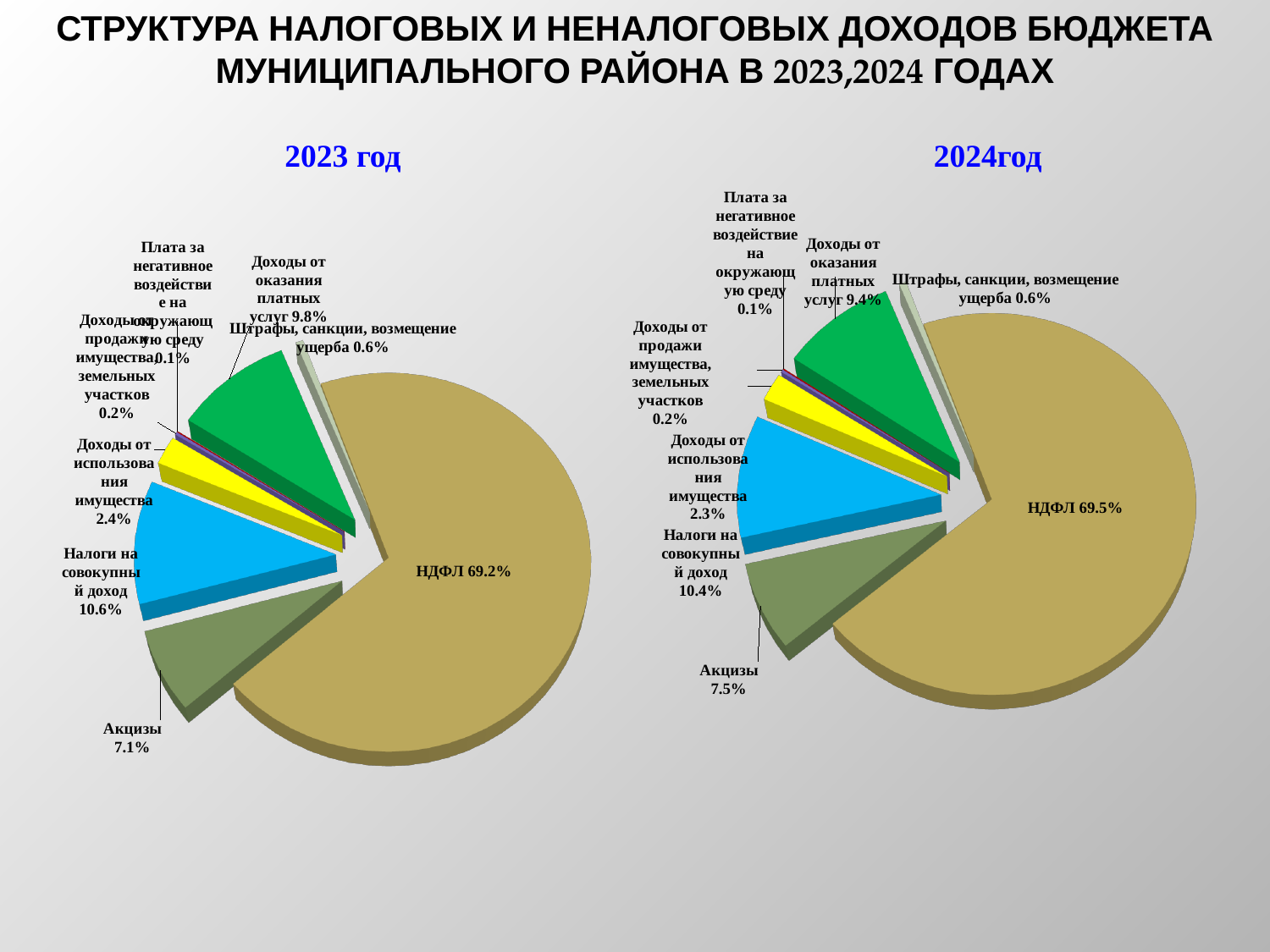

СТРУКТУРА НАЛОГОВЫХ И НЕНАЛОГОВЫХ ДОХОДОВ БЮДЖЕТА МУНИЦИПАЛЬНОГО РАЙОНА В 2023,2024 ГОДАХ
2023 год
2024год

[unsupported chart]

[unsupported chart]